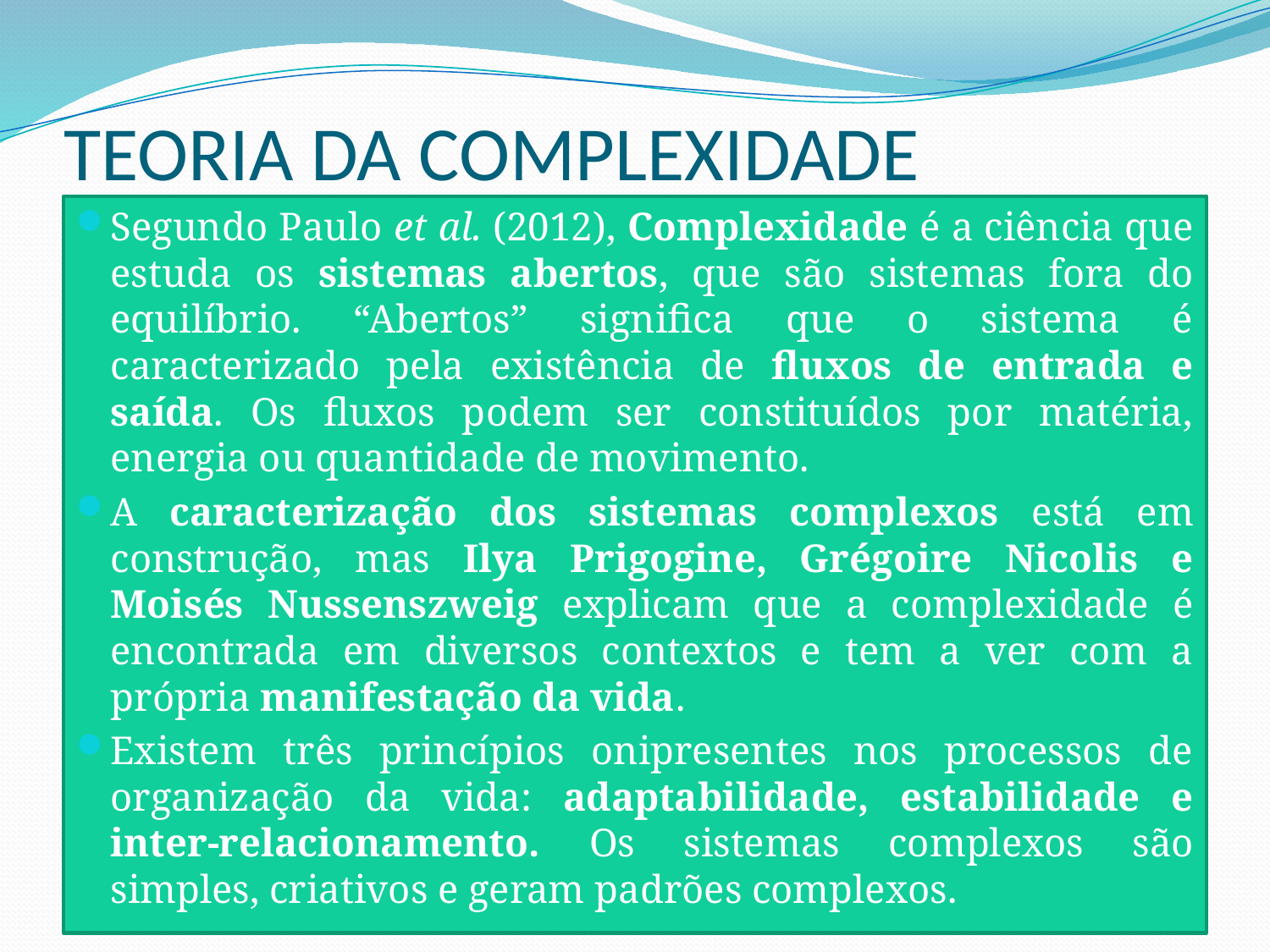

# TEORIA DA COMPLEXIDADE
Segundo Paulo et al. (2012), Complexidade é a ciência que estuda os sistemas abertos, que são sistemas fora do equilíbrio. “Abertos” significa que o sistema é caracterizado pela existência de fluxos de entrada e saída. Os fluxos podem ser constituídos por matéria, energia ou quantidade de movimento.
A caracterização dos sistemas complexos está em construção, mas Ilya Prigogine, Grégoire Nicolis e Moisés Nussenszweig explicam que a complexidade é encontrada em diversos contextos e tem a ver com a própria manifestação da vida.
Existem três princípios onipresentes nos processos de organização da vida: adaptabilidade, estabilidade e inter-relacionamento. Os sistemas complexos são simples, criativos e geram padrões complexos.

83